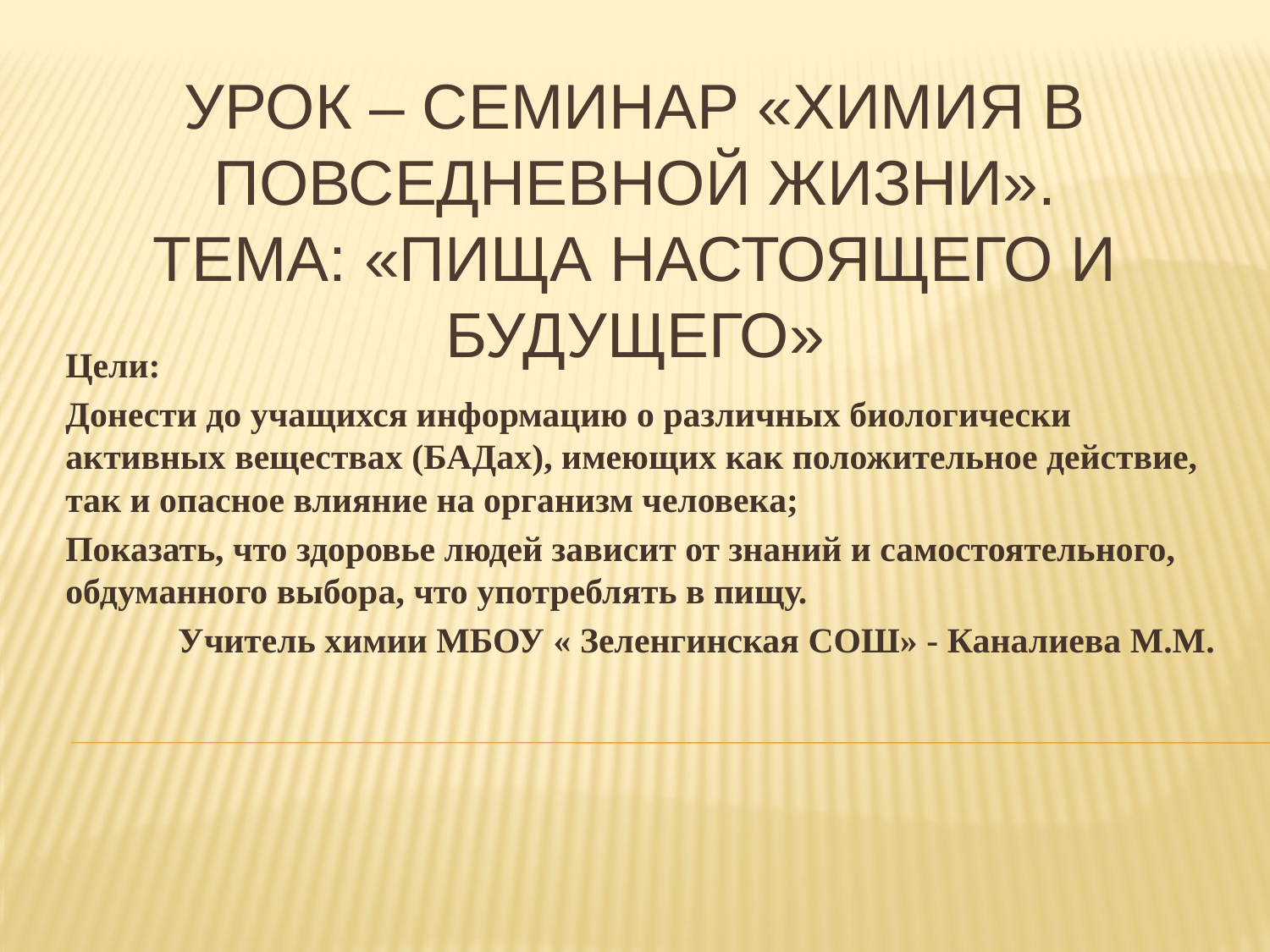

# Урок – семинар «Химия в повседневной жизни». Тема: «Пища настоящего и будущего»
Цели:
Донести до учащихся информацию о различных биологически активных веществах (БАДах), имеющих как положительное действие, так и опасное влияние на организм человека;
Показать, что здоровье людей зависит от знаний и самостоятельного, обдуманного выбора, что употреблять в пищу.
Учитель химии МБОУ « Зеленгинская СОШ» - Каналиева М.М.